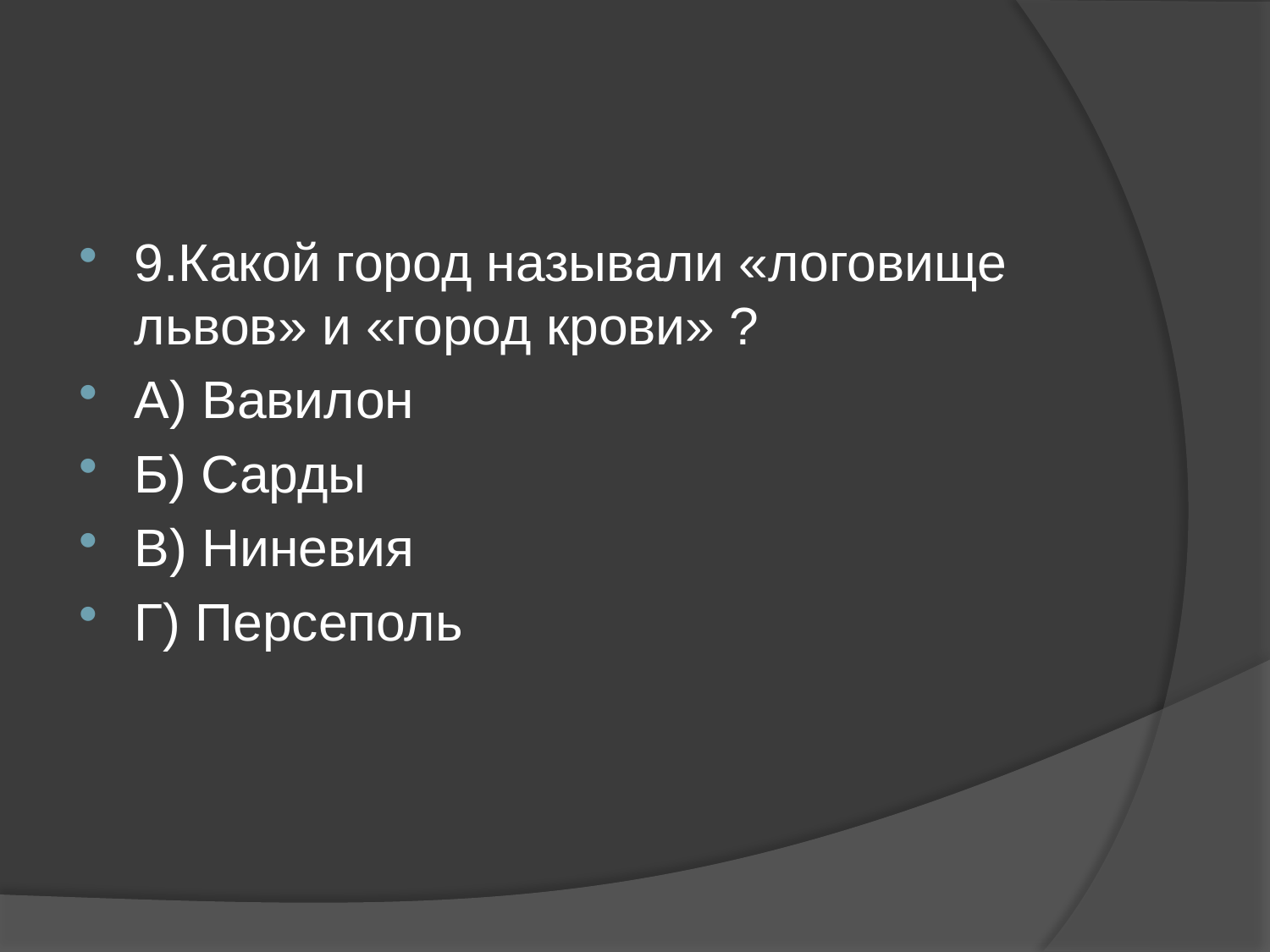

#
9.Какой город называли «логовище львов» и «город крови» ?
А) Вавилон
Б) Сарды
В) Ниневия
Г) Персеполь